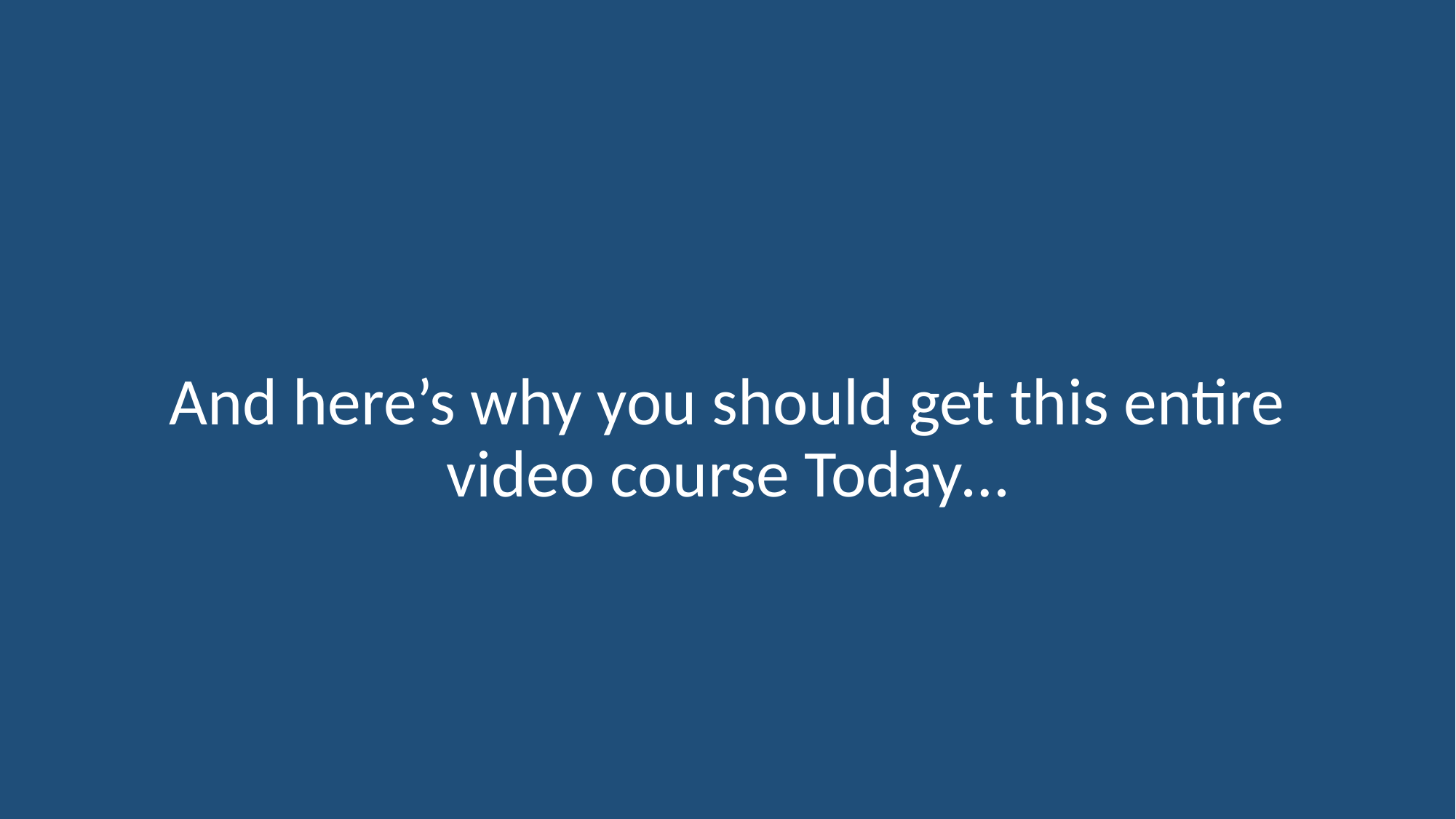

And here’s why you should get this entire video course Today…